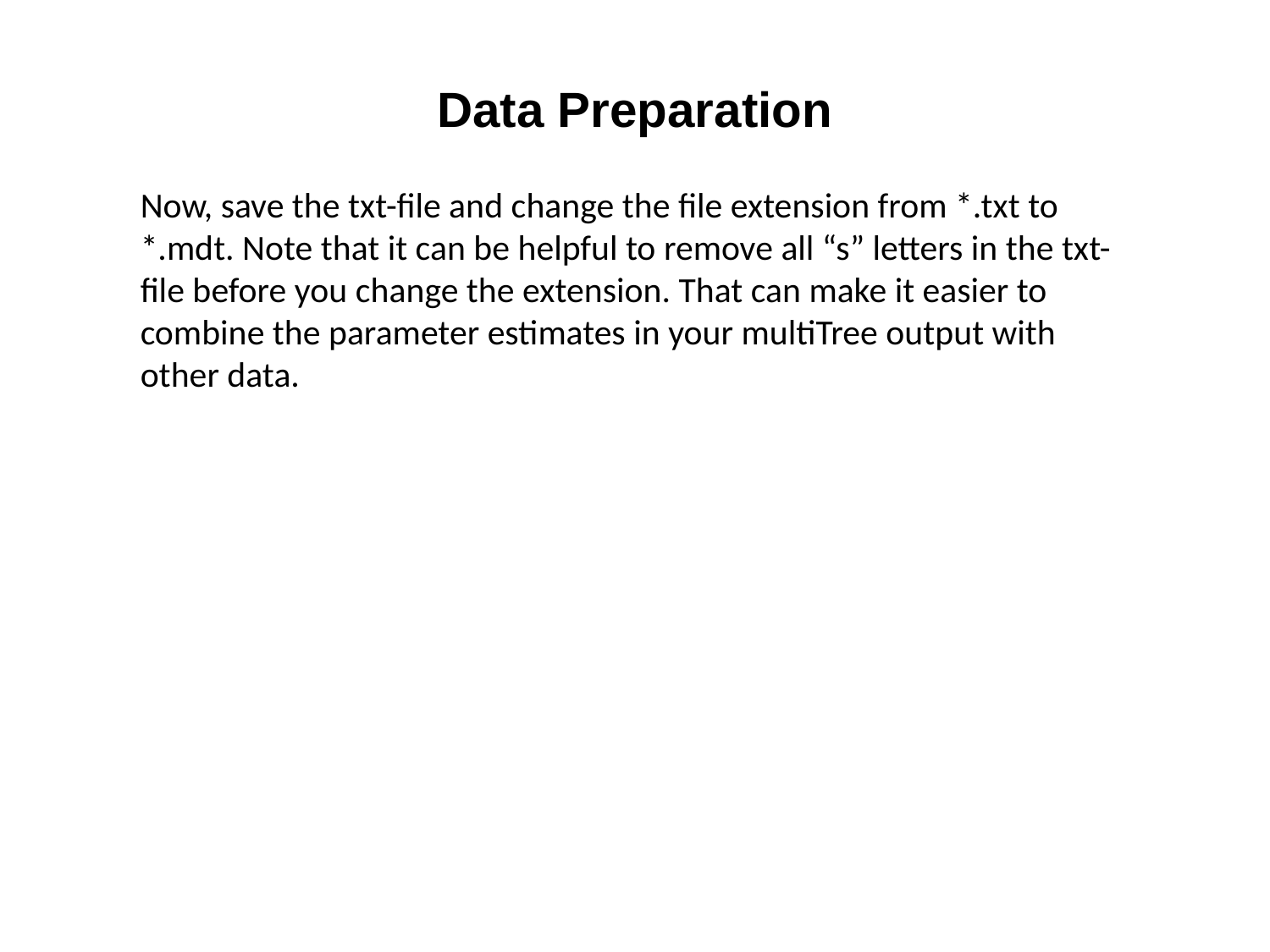

Data Preparation
Now, save the txt-file and change the file extension from *.txt to *.mdt. Note that it can be helpful to remove all “s” letters in the txt-file before you change the extension. That can make it easier to combine the parameter estimates in your multiTree output with other data.